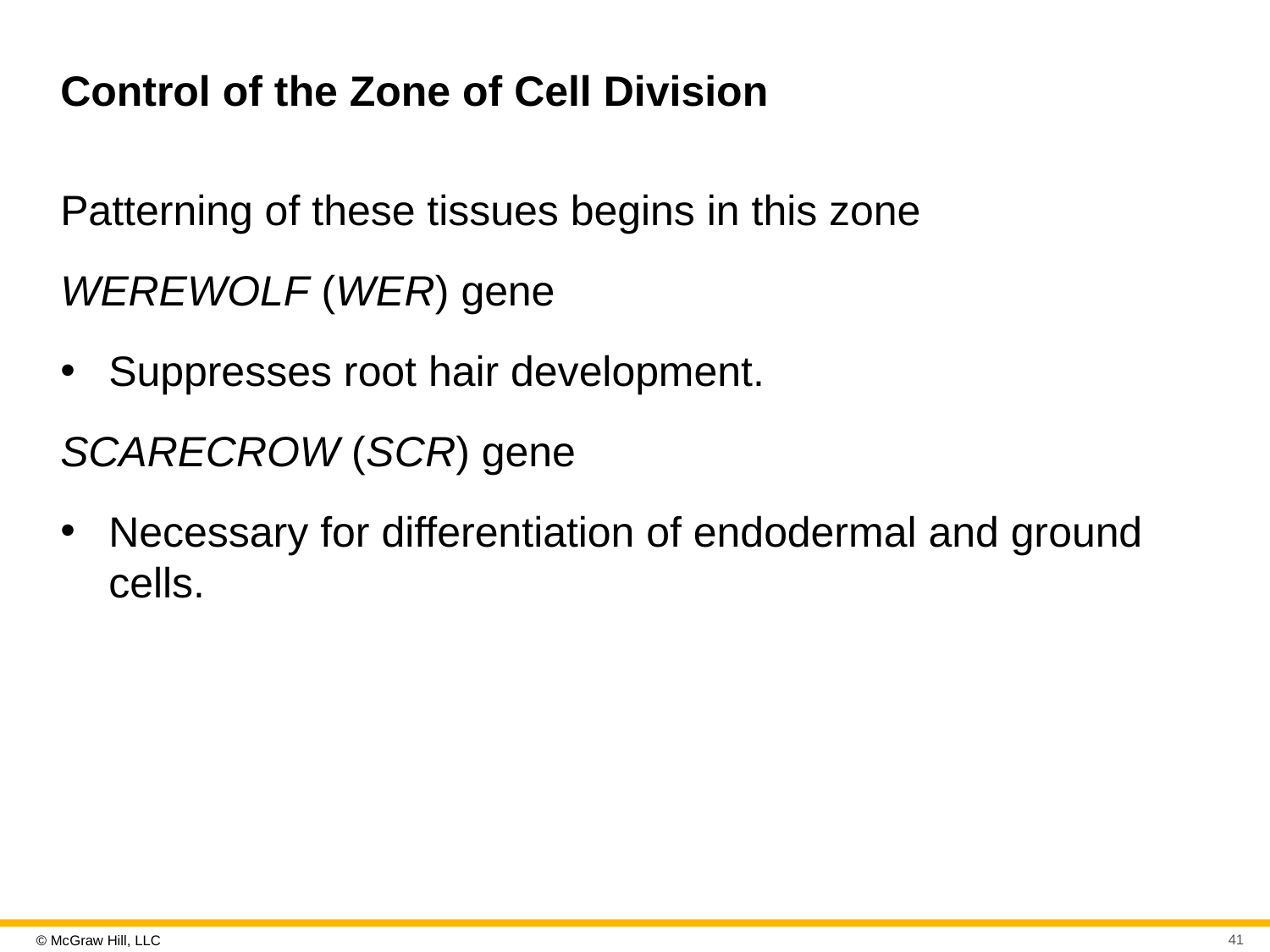

# Control of the Zone of Cell Division
Patterning of these tissues begins in this zone
WEREWOLF (W E R) gene
Suppresses root hair development.
SCARECROW (S C R) gene
Necessary for differentiation of endodermal and ground cells.
41